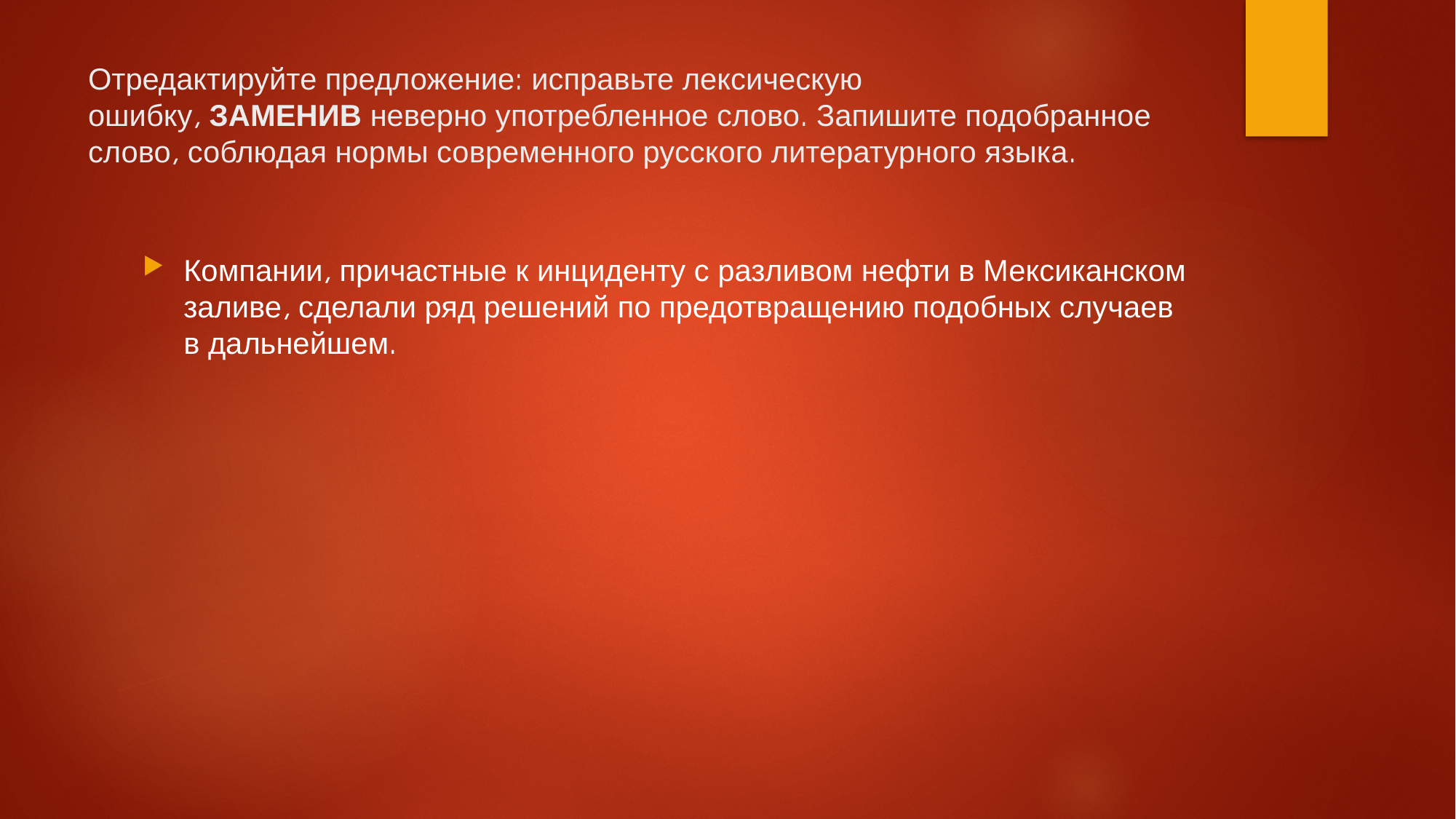

# Отредактируйте предложение: исправьте лексическую ошибку, ЗАМЕНИВ неверно употребленное слово. Запишите подобранное слово, соблюдая нормы современного русского литературного языка.
Компании, причастные к инциденту с разливом нефти в Мексиканском заливе, сделали ряд решений по предотвращению подобных случаев в дальнейшем.